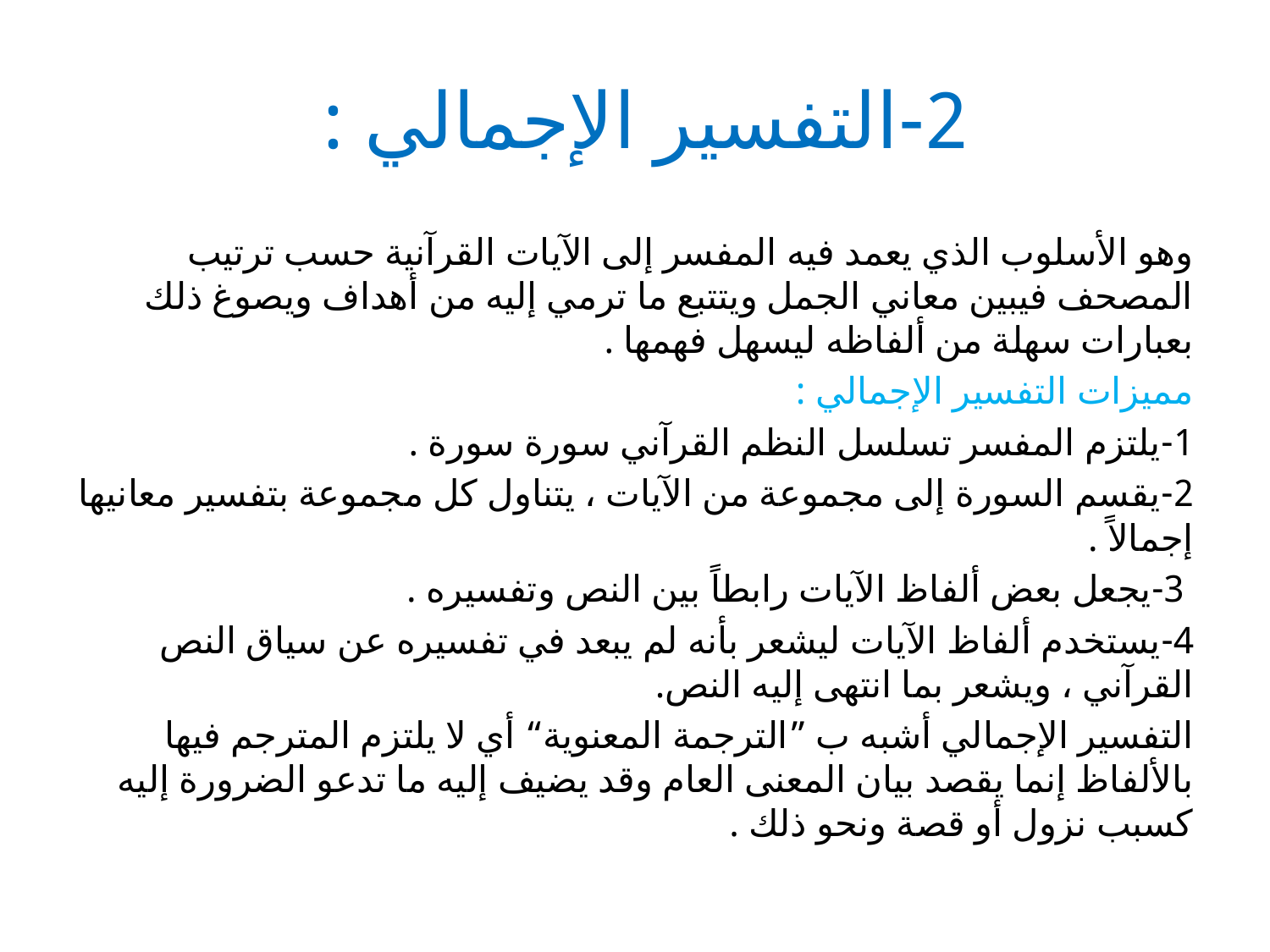

# 2-التفسير الإجمالي :
وهو الأسلوب الذي يعمد فيه المفسر إلى الآيات القرآنية حسب ترتيب المصحف فيبين معاني الجمل ويتتبع ما ترمي إليه من أهداف ويصوغ ذلك بعبارات سهلة من ألفاظه ليسهل فهمها .
مميزات التفسير الإجمالي :
1-يلتزم المفسر تسلسل النظم القرآني سورة سورة .
2-يقسم السورة إلى مجموعة من الآيات ، يتناول كل مجموعة بتفسير معانيها إجمالاً .
 3-يجعل بعض ألفاظ الآيات رابطاً بين النص وتفسيره .
4-يستخدم ألفاظ الآيات ليشعر بأنه لم يبعد في تفسيره عن سياق النص القرآني ، ويشعر بما انتهى إليه النص.
التفسير الإجمالي أشبه ب ”الترجمة المعنوية“ أي لا يلتزم المترجم فيها بالألفاظ إنما يقصد بيان المعنى العام وقد يضيف إليه ما تدعو الضرورة إليه كسبب نزول أو قصة ونحو ذلك .